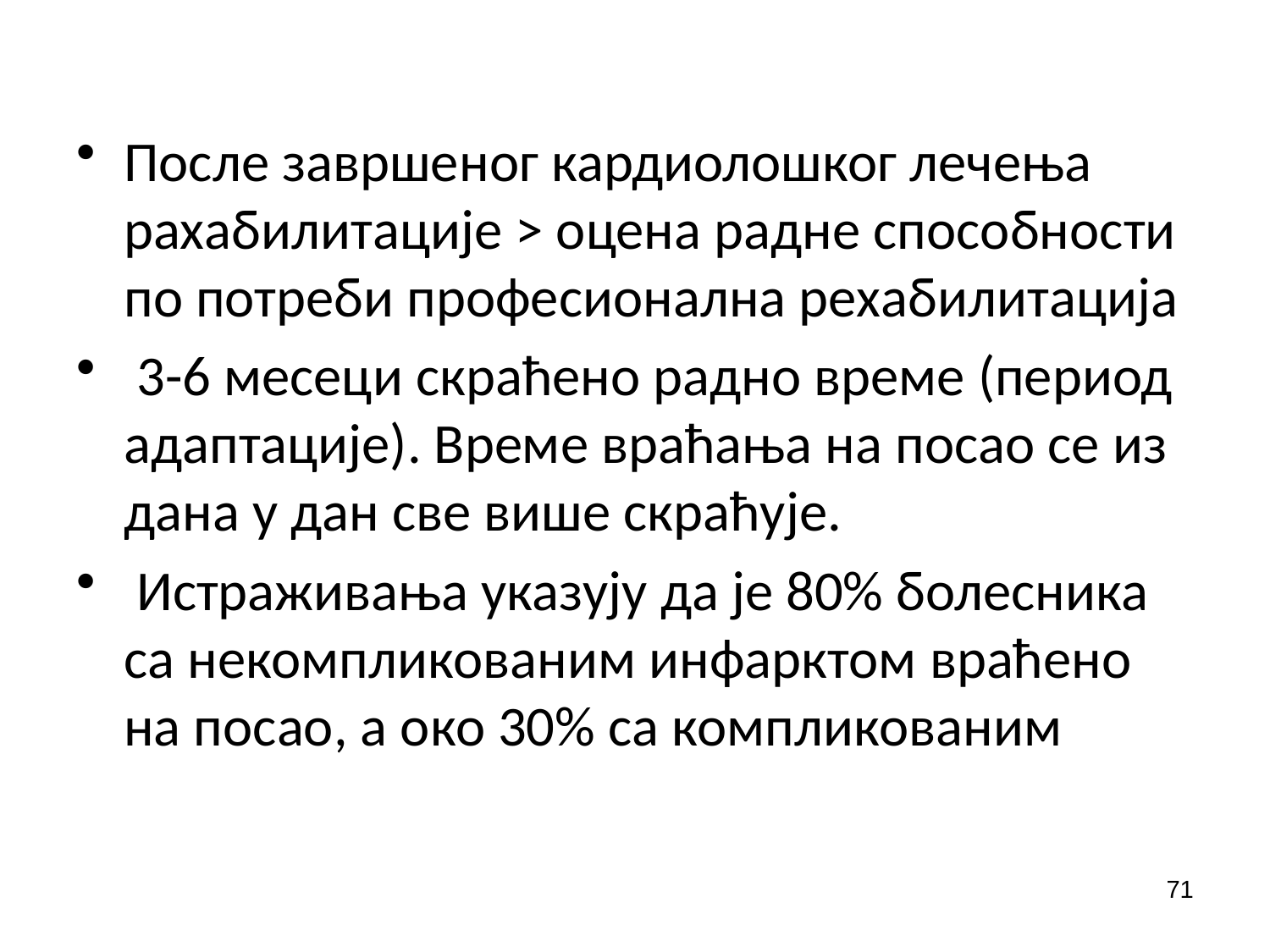

#
После завршеног кардиолошког лечења рахабилитације > оцена радне способности по потреби професионална рехабилитација
 3-6 месеци скраћено радно време (период адаптације). Време враћања на посао се из дана у дан све више скраћује.
 Истраживања указују да је 80% болесника са некомпликованим инфарктом враћено на посао, а око 30% са компликованим
71